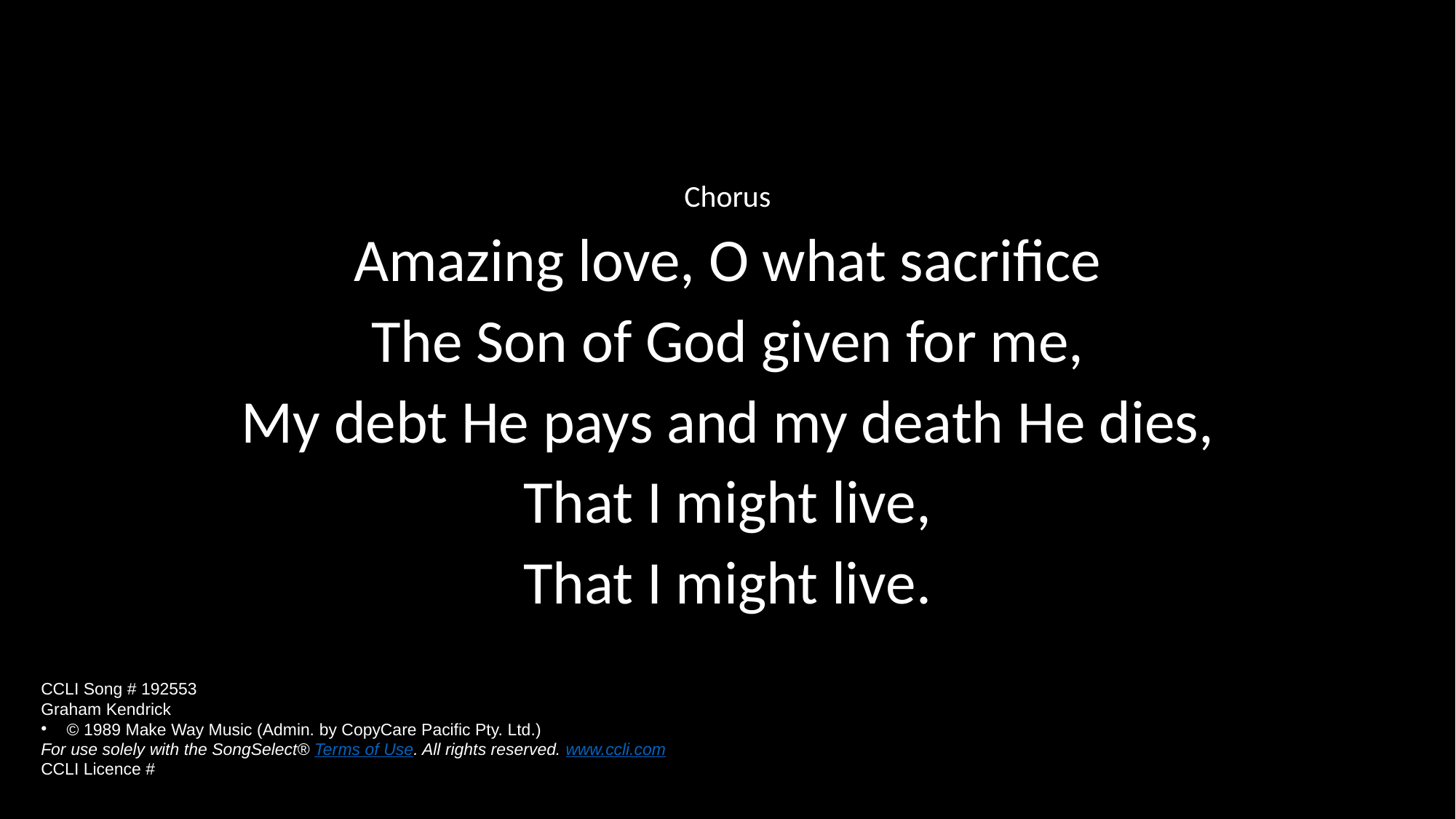

Chorus
Amazing love, O what sacrifice
The Son of God given for me,
My debt He pays and my death He dies,
That I might live,
That I might live.
CCLI Song # 192553
Graham Kendrick
© 1989 Make Way Music (Admin. by CopyCare Pacific Pty. Ltd.)
For use solely with the SongSelect® Terms of Use. All rights reserved. www.ccli.com
CCLI Licence #